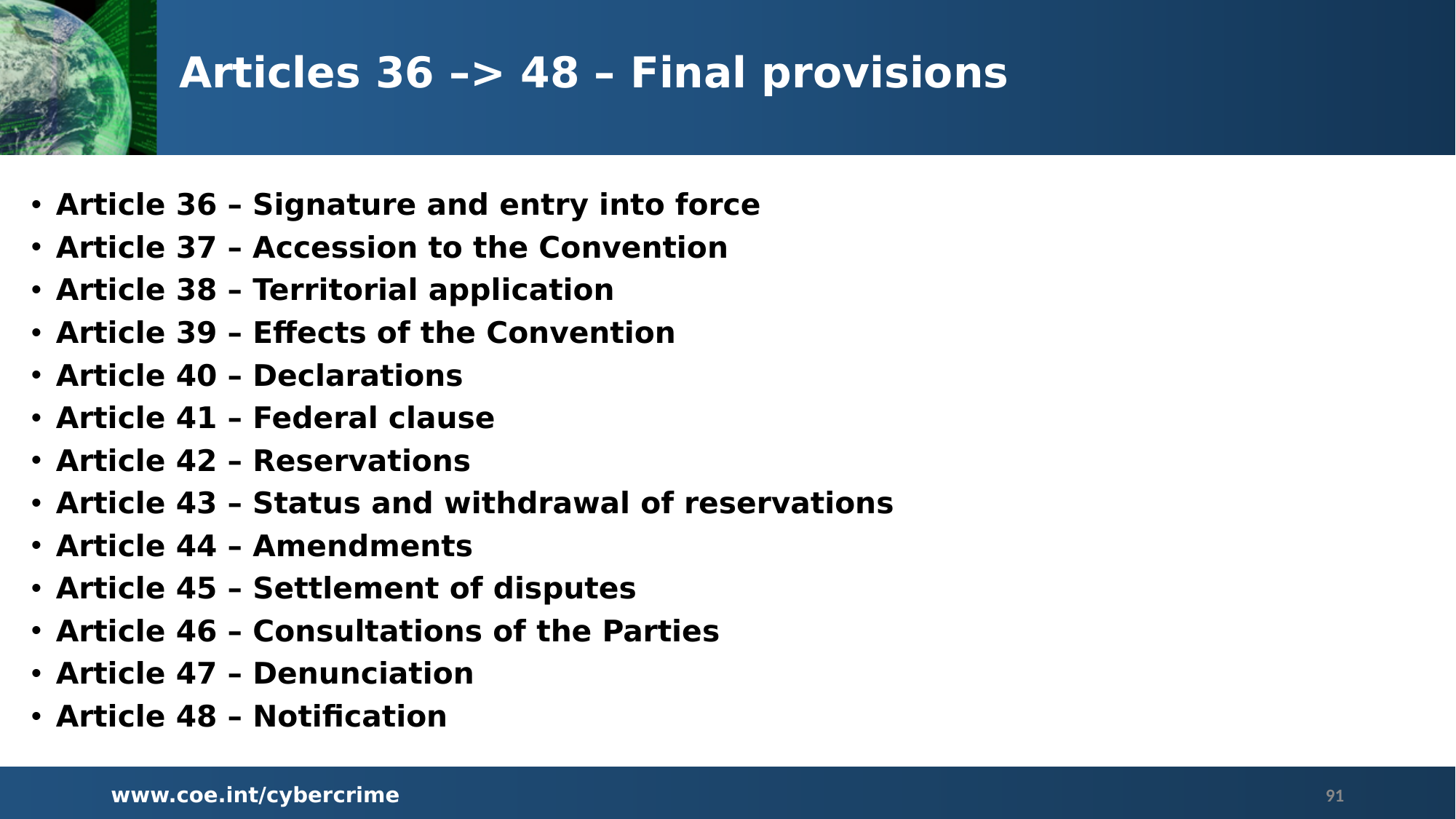

# Articles 36 –> 48 – Final provisions
Article 36 – Signature and entry into force
Article 37 – Accession to the Convention
Article 38 – Territorial application
Article 39 – Effects of the Convention
Article 40 – Declarations
Article 41 – Federal clause
Article 42 – Reservations
Article 43 – Status and withdrawal of reservations
Article 44 – Amendments
Article 45 – Settlement of disputes
Article 46 – Consultations of the Parties
Article 47 – Denunciation
Article 48 – Notification

www.coe.int/cybercrime
91